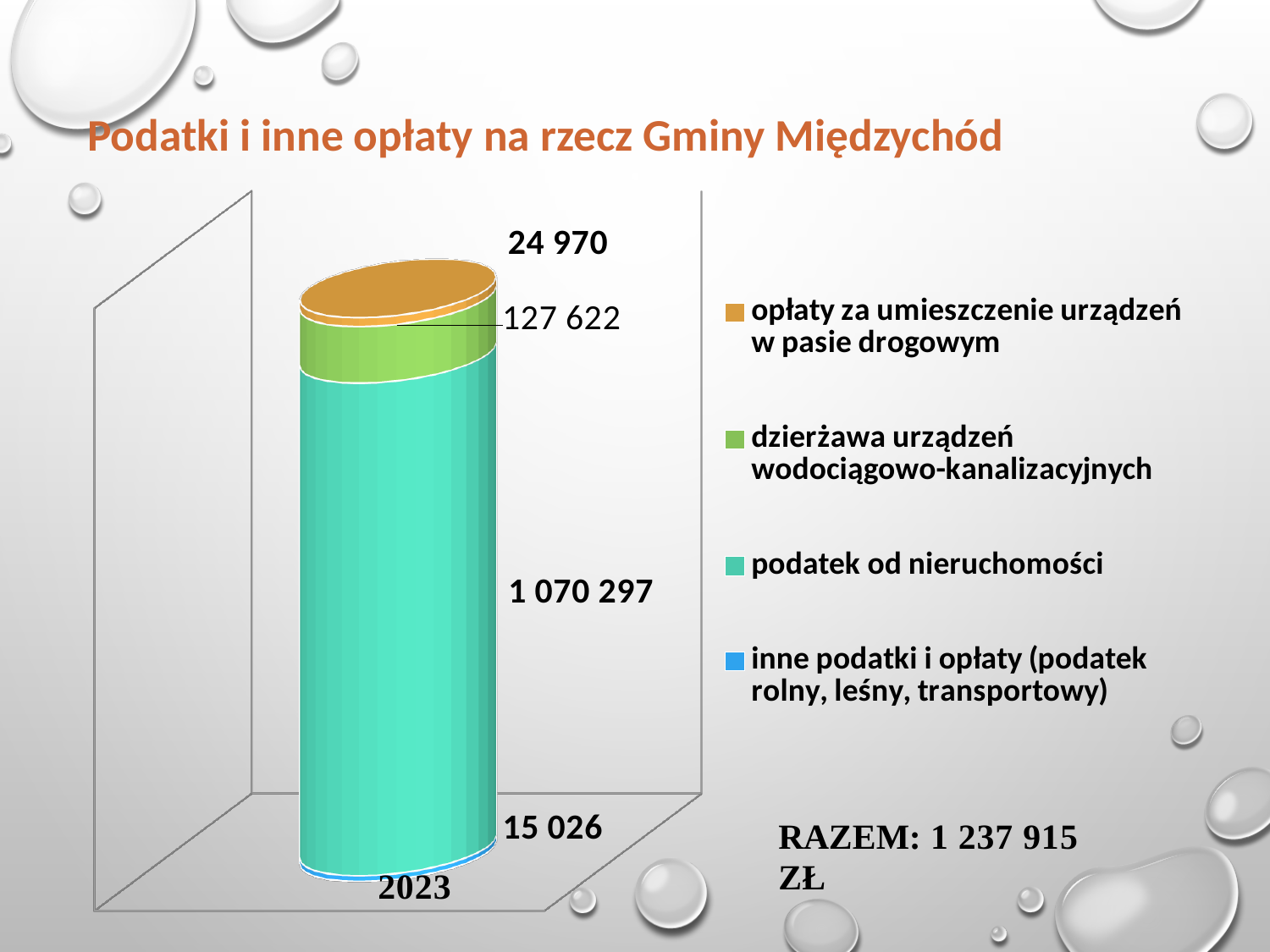

Podatki i inne opłaty na rzecz Gminy Międzychód

[unsupported chart]